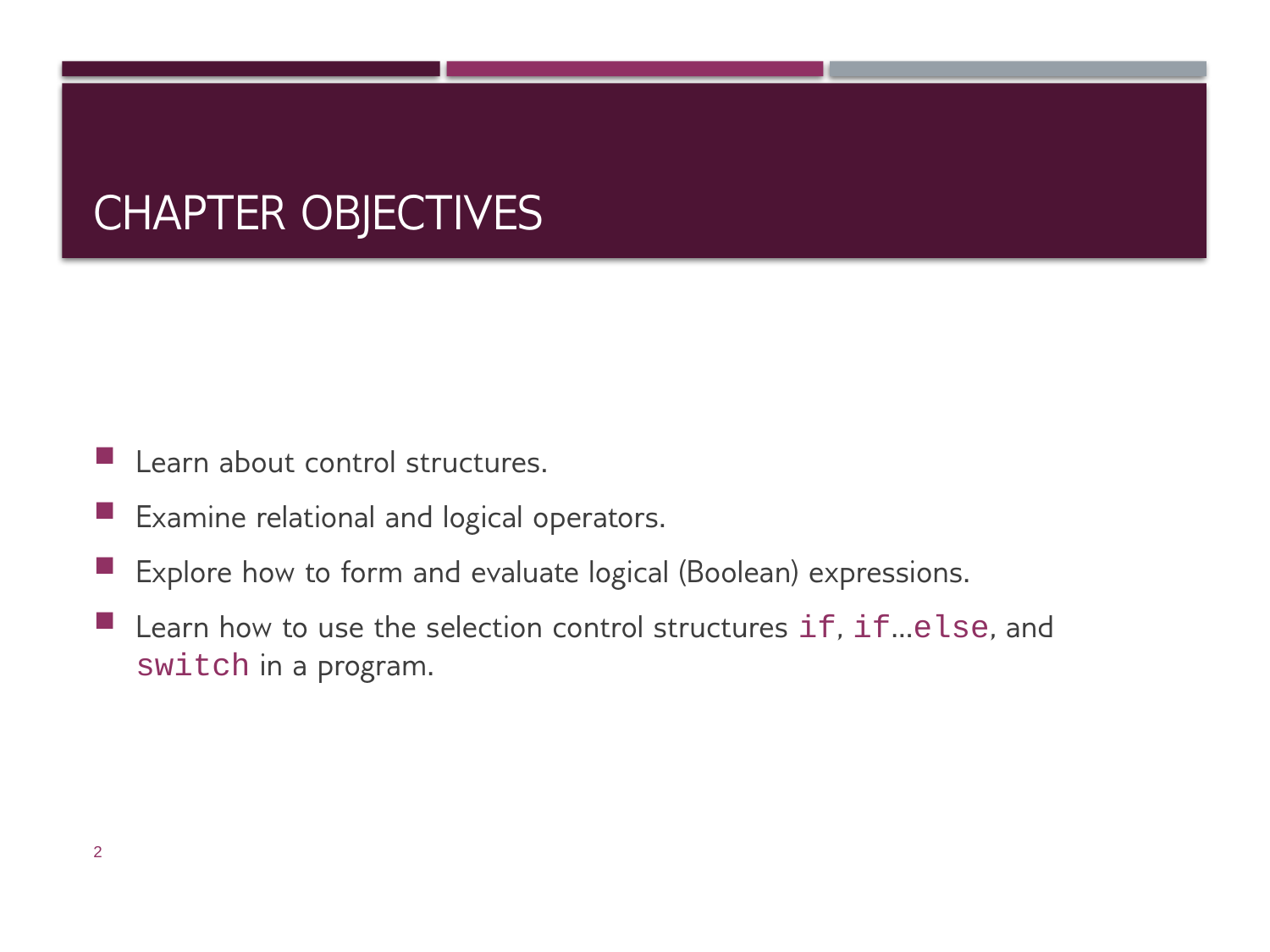

# Chapter Objectives
Learn about control structures.
Examine relational and logical operators.
Explore how to form and evaluate logical (Boolean) expressions.
Learn how to use the selection control structures if, if…else, and switch in a program.
2